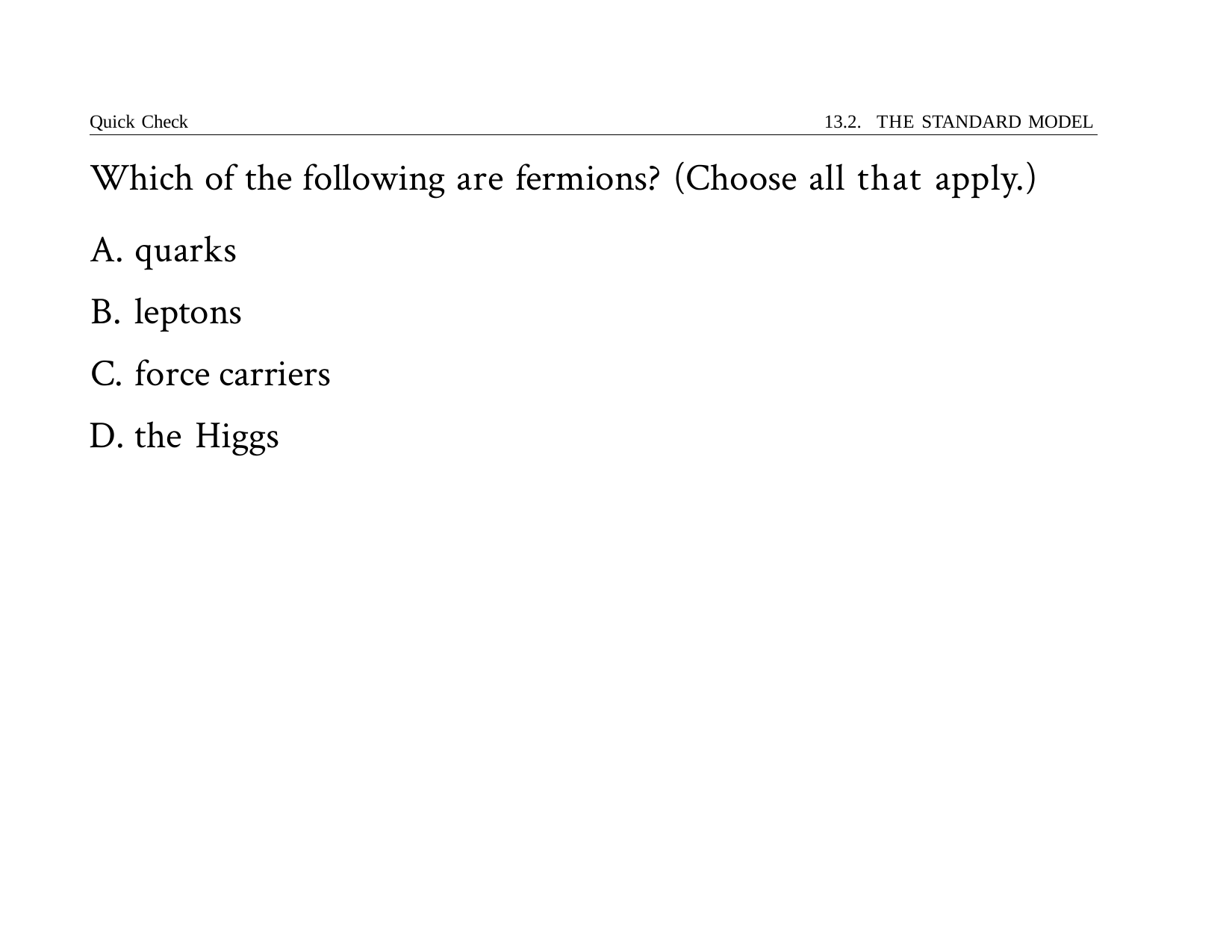

Quick Check	13.2.  THE STANDARD MODEL

# Which of the following are fermions?	(Choose all that apply.)
quarks
leptons
force carriers
the Higgs